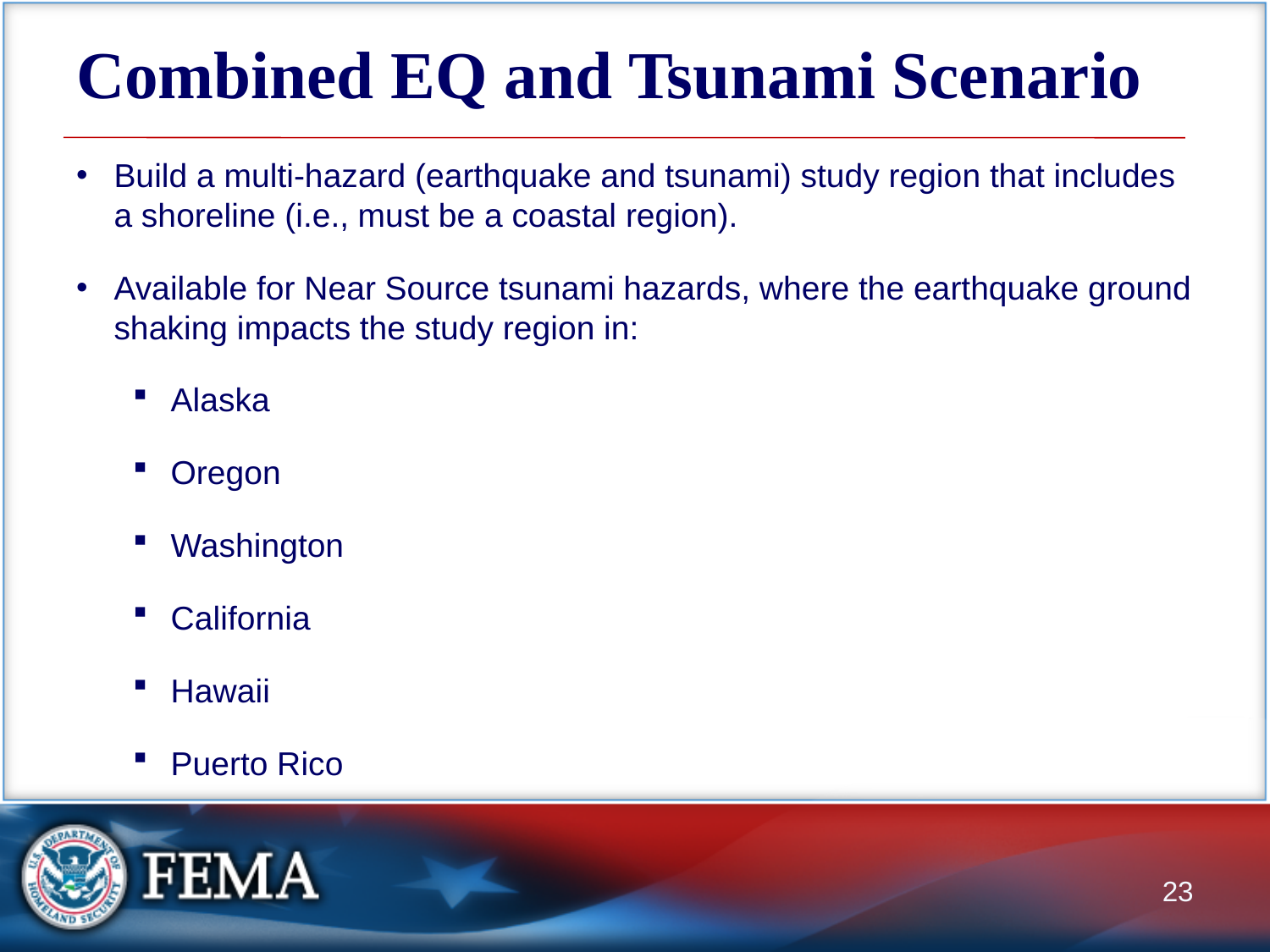

# Combined EQ and Tsunami Scenario
Build a multi-hazard (earthquake and tsunami) study region that includes a shoreline (i.e., must be a coastal region).
Available for Near Source tsunami hazards, where the earthquake ground shaking impacts the study region in:
Alaska
Oregon
Washington
California
Hawaii
Puerto Rico
23